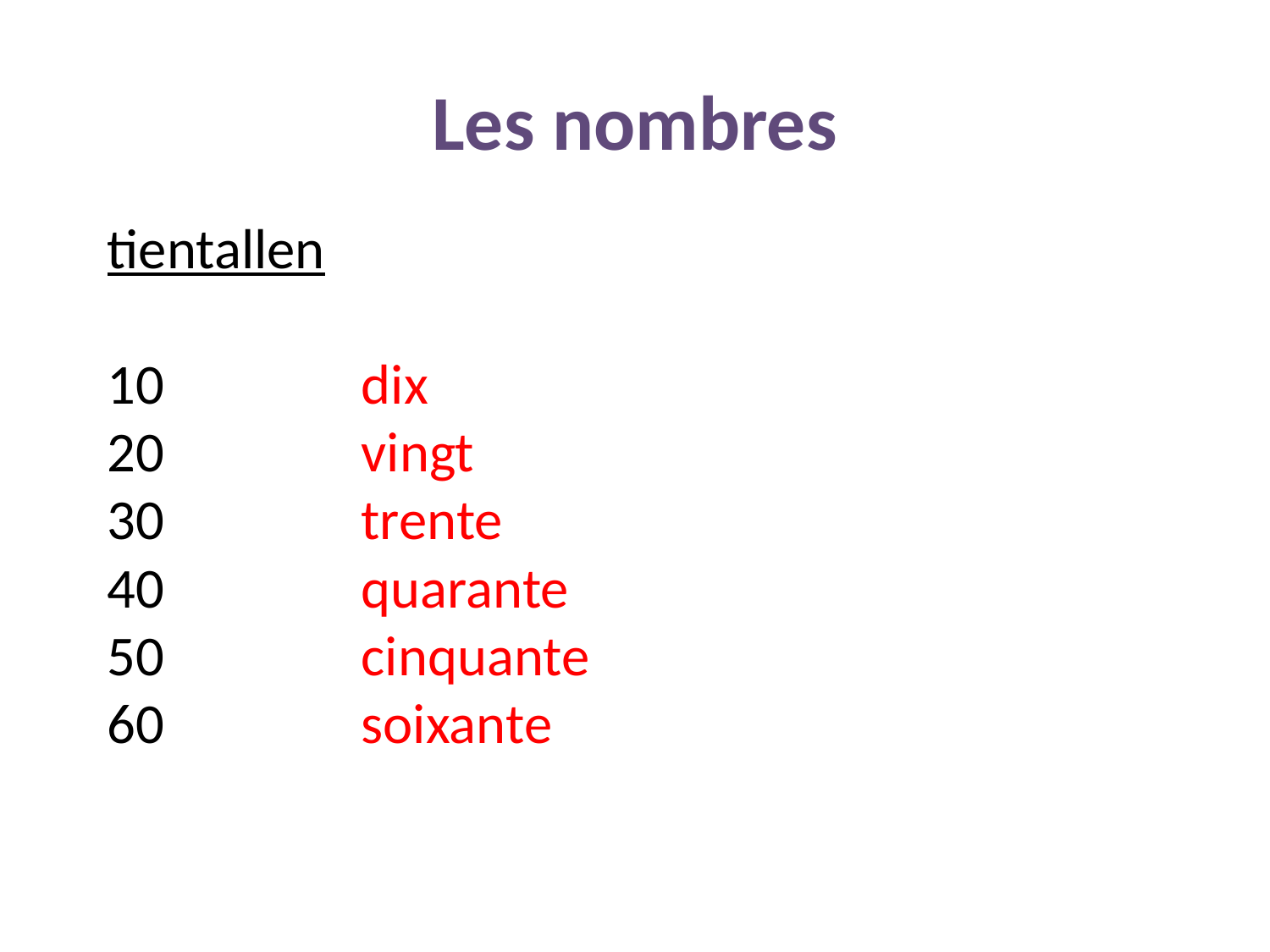

Les nombres
tientallen

10		dix
20		vingt
30		trente
40		quarante
50		cinquante
60		soixante